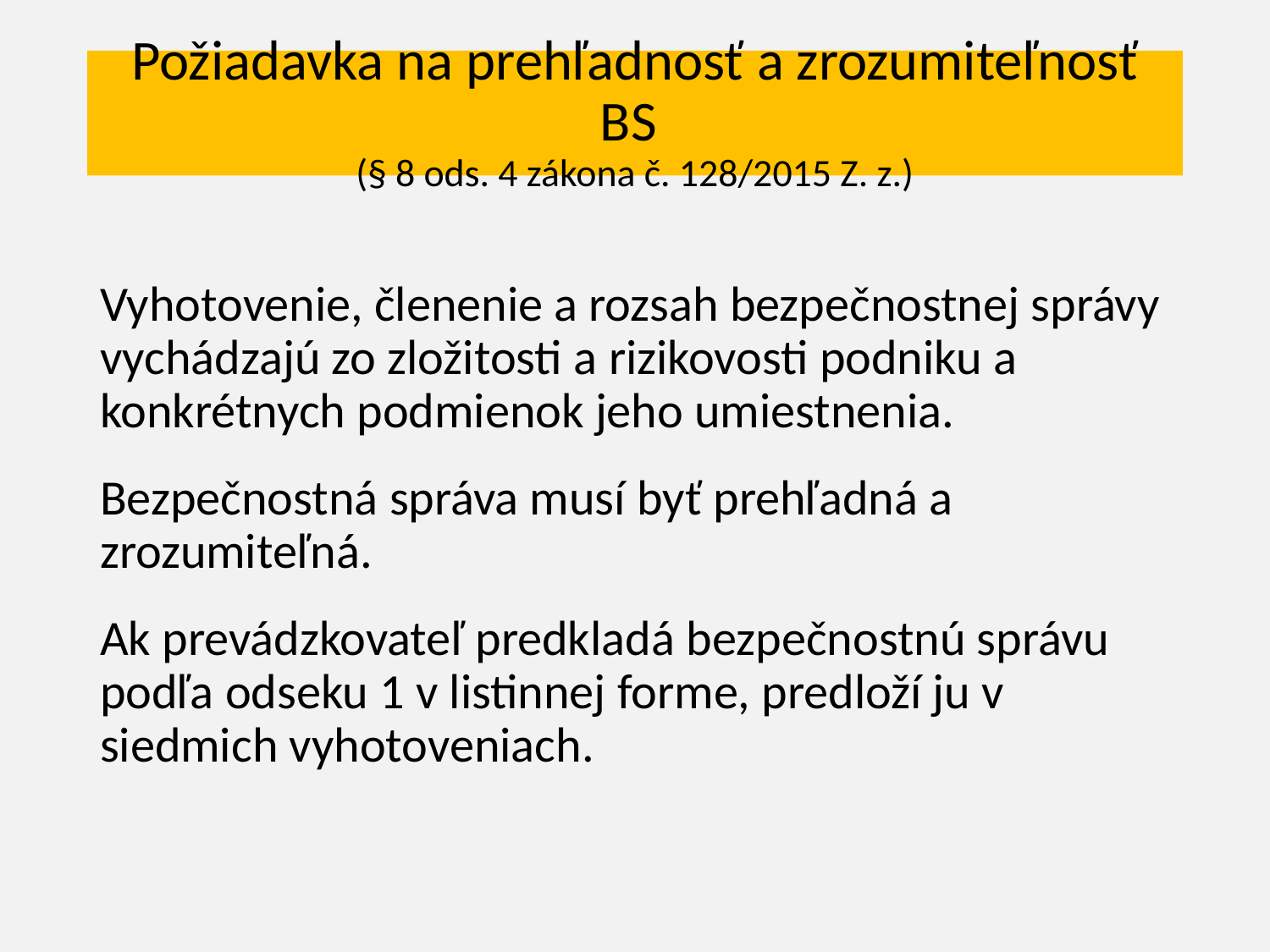

# Požiadavka na prehľadnosť a zrozumiteľnosť BS (§ 8 ods. 4 zákona č. 128/2015 Z. z.)

Vyhotovenie, členenie a rozsah bezpečnostnej správy vychádzajú zo zložitosti a rizikovosti podniku a konkrétnych podmienok jeho umiestnenia.
Bezpečnostná správa musí byť prehľadná a zrozumiteľná.
Ak prevádzkovateľ predkladá bezpečnostnú správu podľa odseku 1 v listinnej forme, predloží ju v siedmich vyhotoveniach.